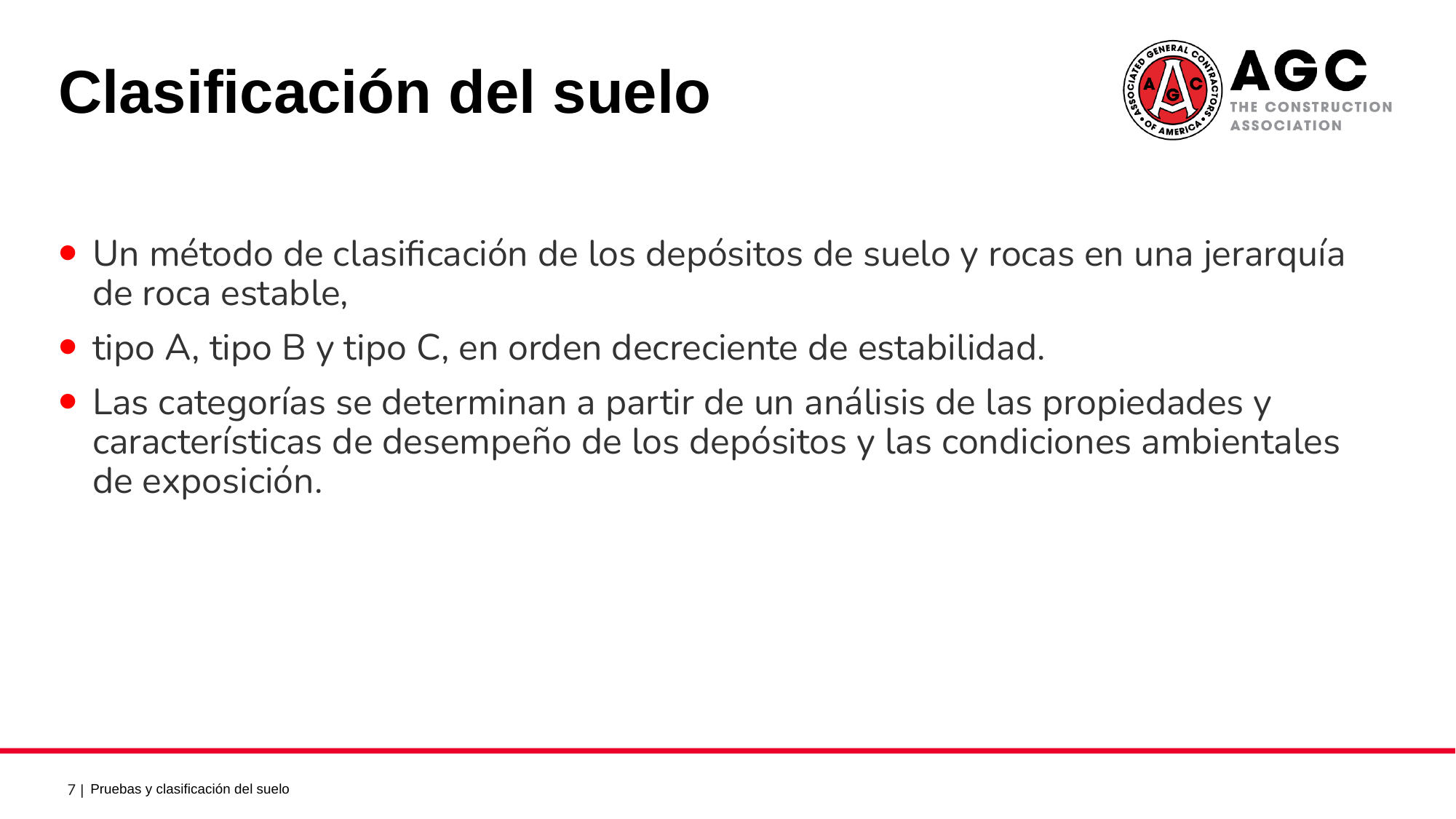

Clasificación del suelo
Un método de clasificación de los depósitos de suelo y rocas en una jerarquía de roca estable,
tipo A, tipo B y tipo C, en orden decreciente de estabilidad.
Las categorías se determinan a partir de un análisis de las propiedades y características de desempeño de los depósitos y las condiciones ambientales de exposición.

Pruebas y clasificación del suelo